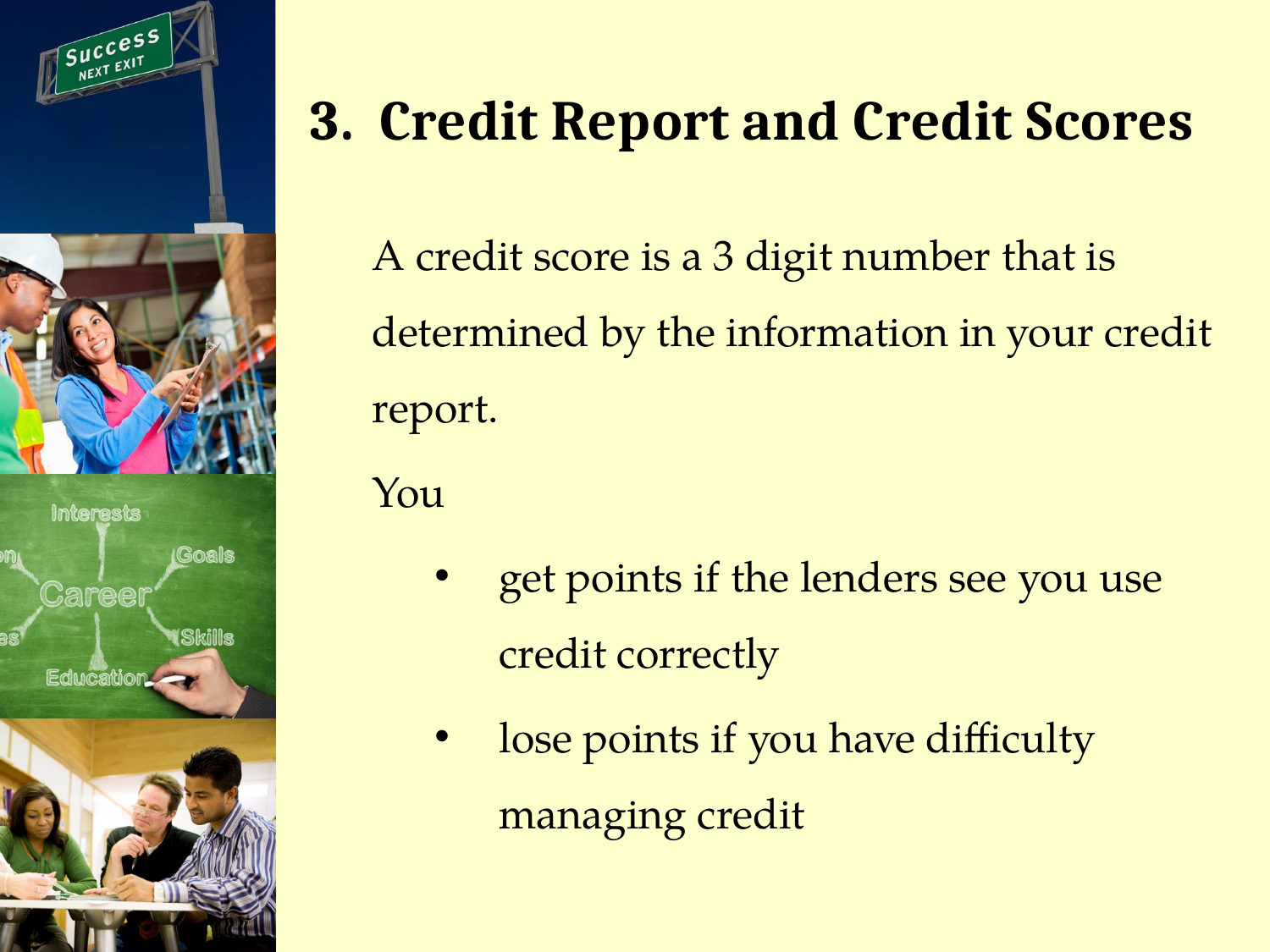

# 3.  Credit Report and Credit Scores
A credit score is a 3 digit number that is determined by the information in your credit report.
You
get points if the lenders see you use credit correctly
lose points if you have difficulty managing credit